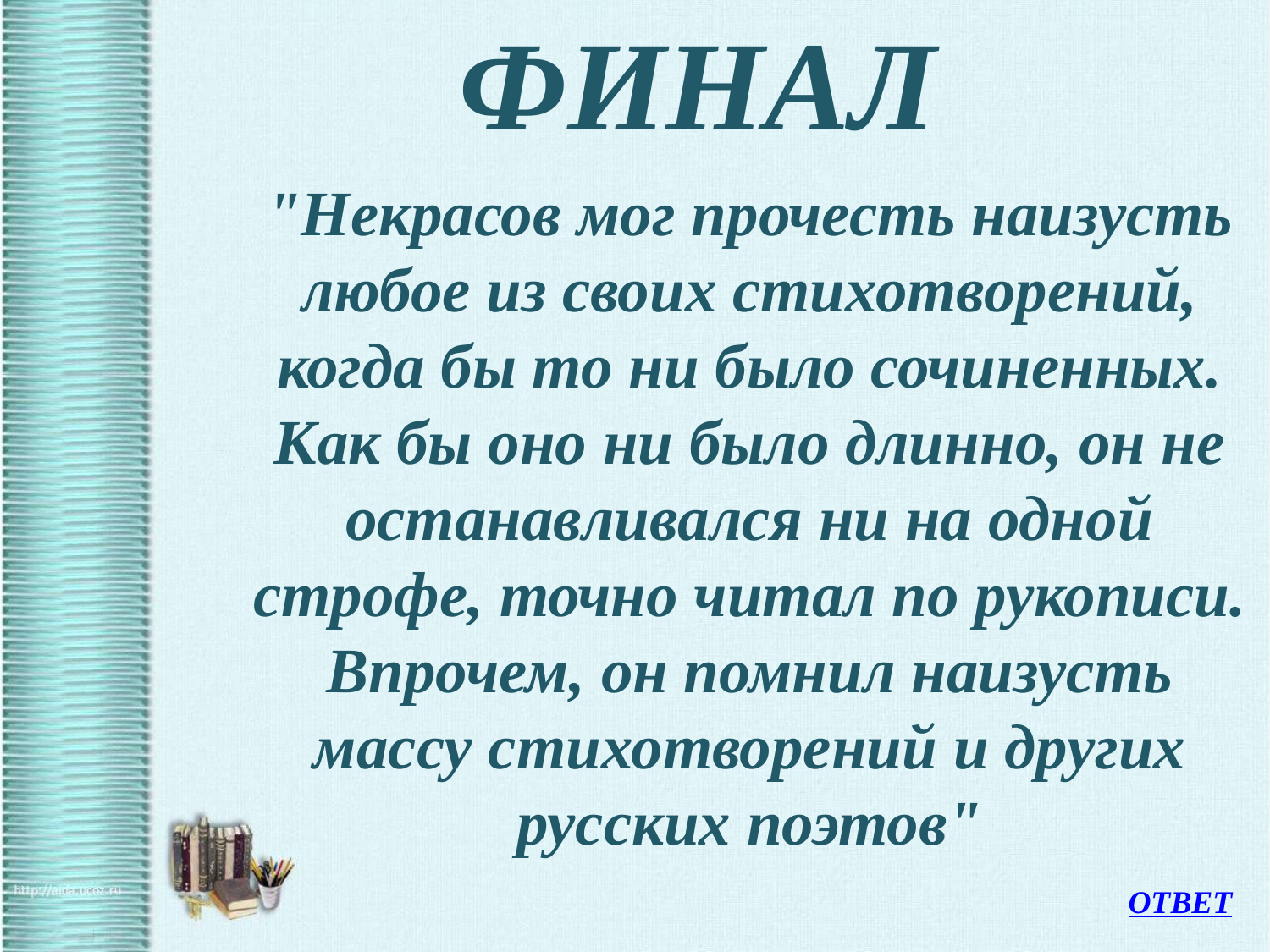

# ФИНАЛ
	"Некрасов мог прочесть наизусть любое из своих стихотворений, когда бы то ни было сочиненных. Как бы оно ни было длинно, он не останавливался ни на одной строфе, точно читал по рукописи. Впрочем, он помнил наизусть массу стихотворений и других русских поэтов"

ОТВЕТ